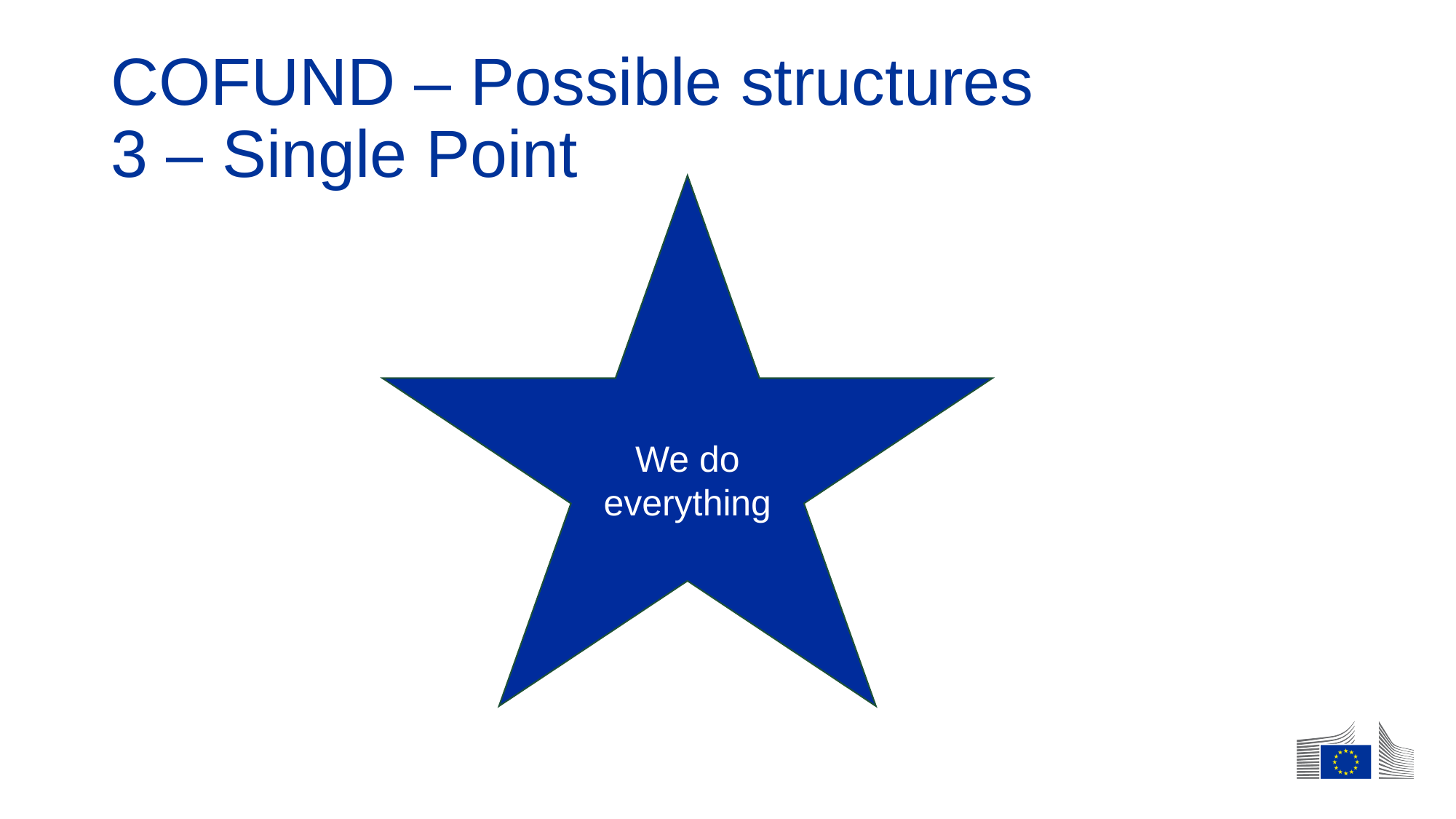

# COFUND – Possible structures 3 – Single Point
We do everything